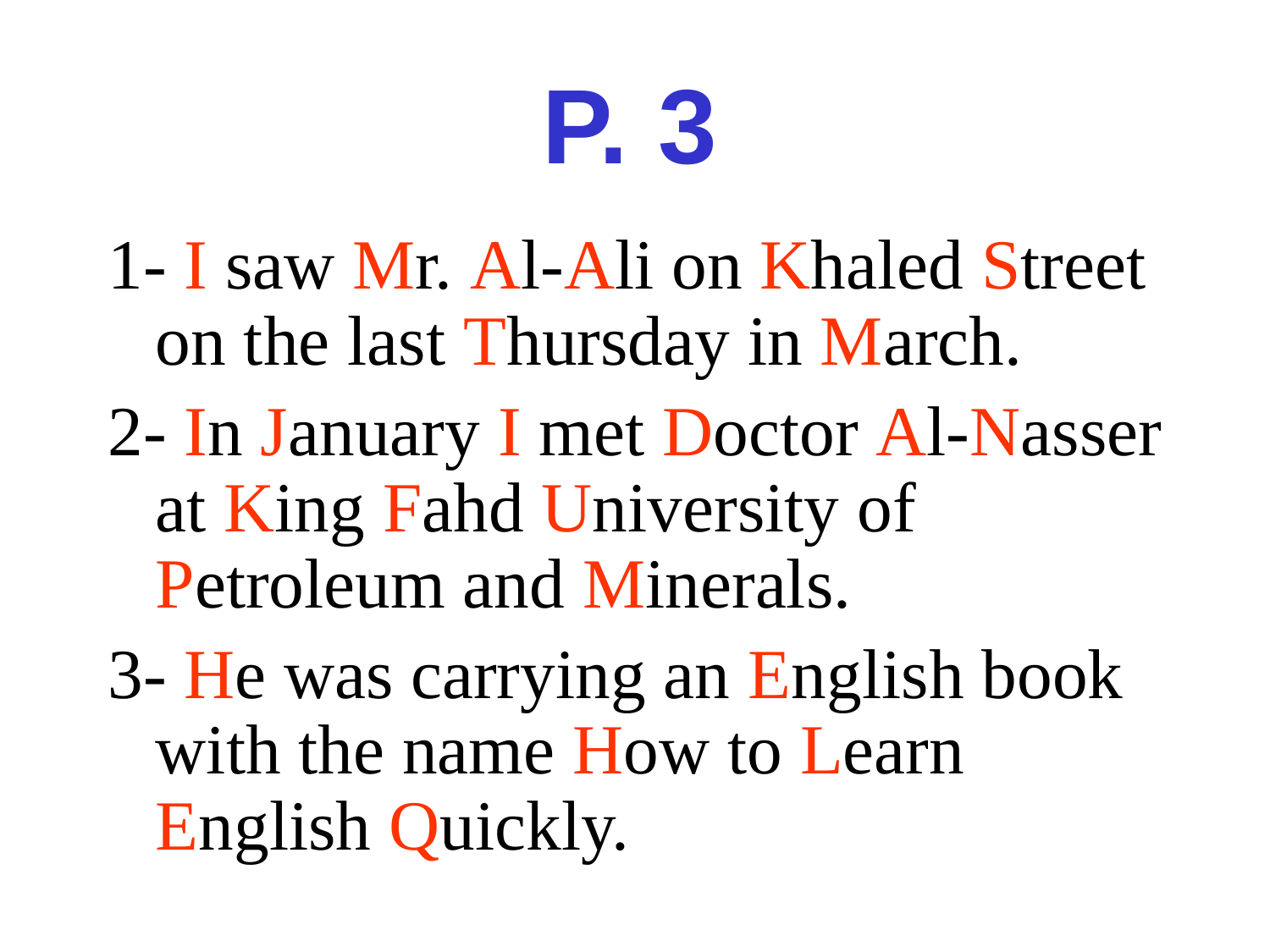

# P. 3
1- I saw Mr. Al-Ali on Khaled Street on the last Thursday in March.
2- In January I met Doctor Al-Nasser at King Fahd University of Petroleum and Minerals.
3- He was carrying an English book with the name How to Learn English Quickly.